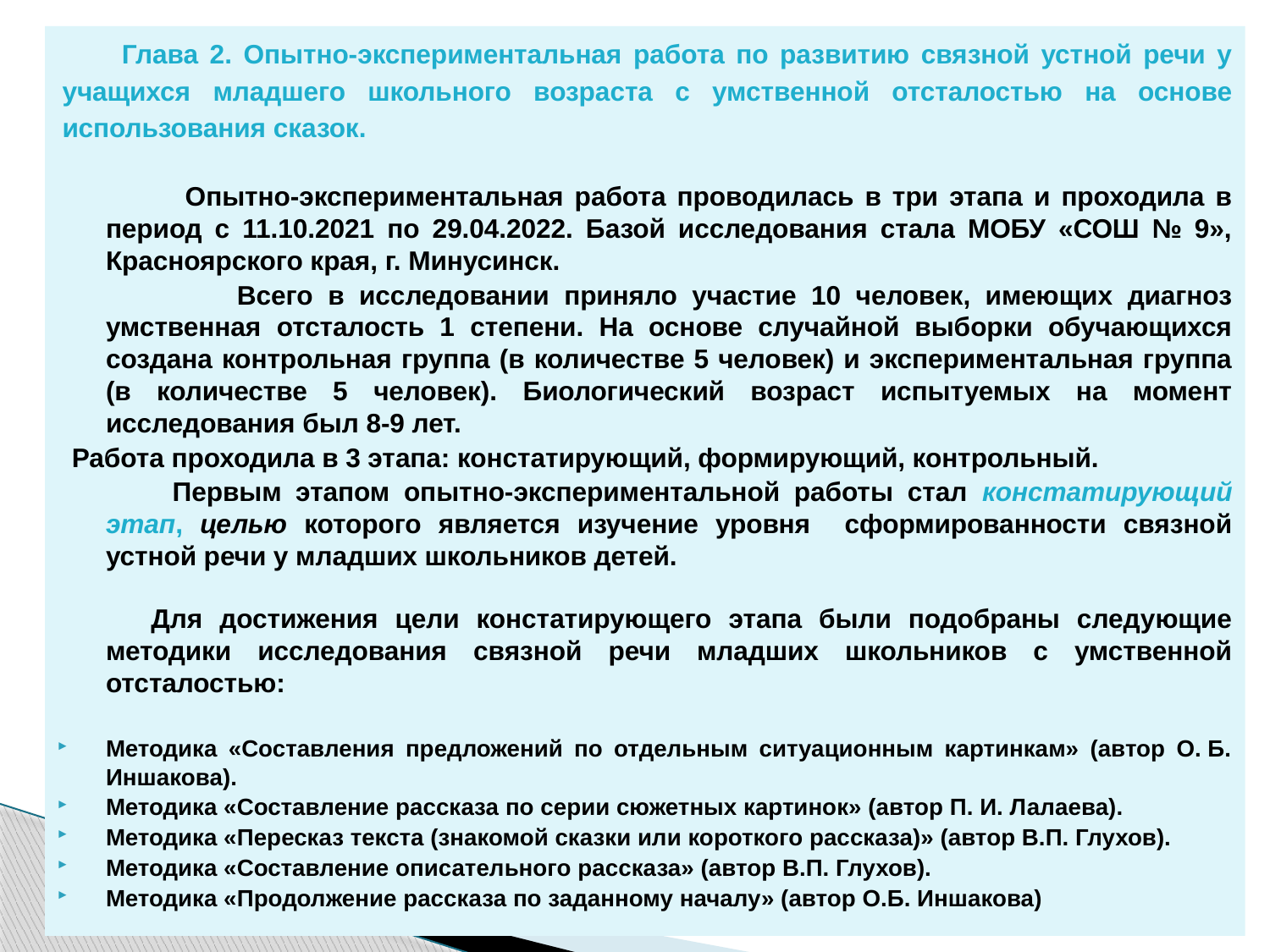

Глава 2. Опытно-экспериментальная работа по развитию связной устной речи у учащихся младшего школьного возраста с умственной отсталостью на основе использования сказок.

          Опытно-экспериментальная работа проводилась в три этапа и проходила в период с 11.10.2021 по 29.04.2022. Базой исследования стала МОБУ «СОШ № 9», Красноярского края, г. Минусинск.
           Всего в исследовании приняло участие 10 человек, имеющих диагноз умственная отсталость 1 степени. На основе случайной выборки обучающихся создана контрольная группа (в количестве 5 человек) и экспериментальная группа (в количестве 5 человек). Биологический возраст испытуемых на момент исследования был 8-9 лет.
Работа проходила в 3 этапа: констатирующий, формирующий, контрольный.
       Первым этапом опытно-экспериментальной работы стал констатирующий этап, целью которого является изучение уровня  сформированности связной устной речи у младших школьников детей.

     Для достижения цели констатирующего этапа были подобраны следующие методики исследования связной речи младших школьников с умственной отсталостью:

Методика «Составления предложений по отдельным ситуационным картинкам» (автор О. Б. Иншакова).
Методика «Составление рассказа по серии сюжетных картинок» (автор П. И. Лалаева).
Методика «Пересказ текста (знакомой сказки или короткого рассказа)» (автор В.П. Глухов).
Методика «Составление описательного рассказа» (автор В.П. Глухов).
Методика «Продолжение рассказа по заданному началу» (автор О.Б. Иншакова)

8